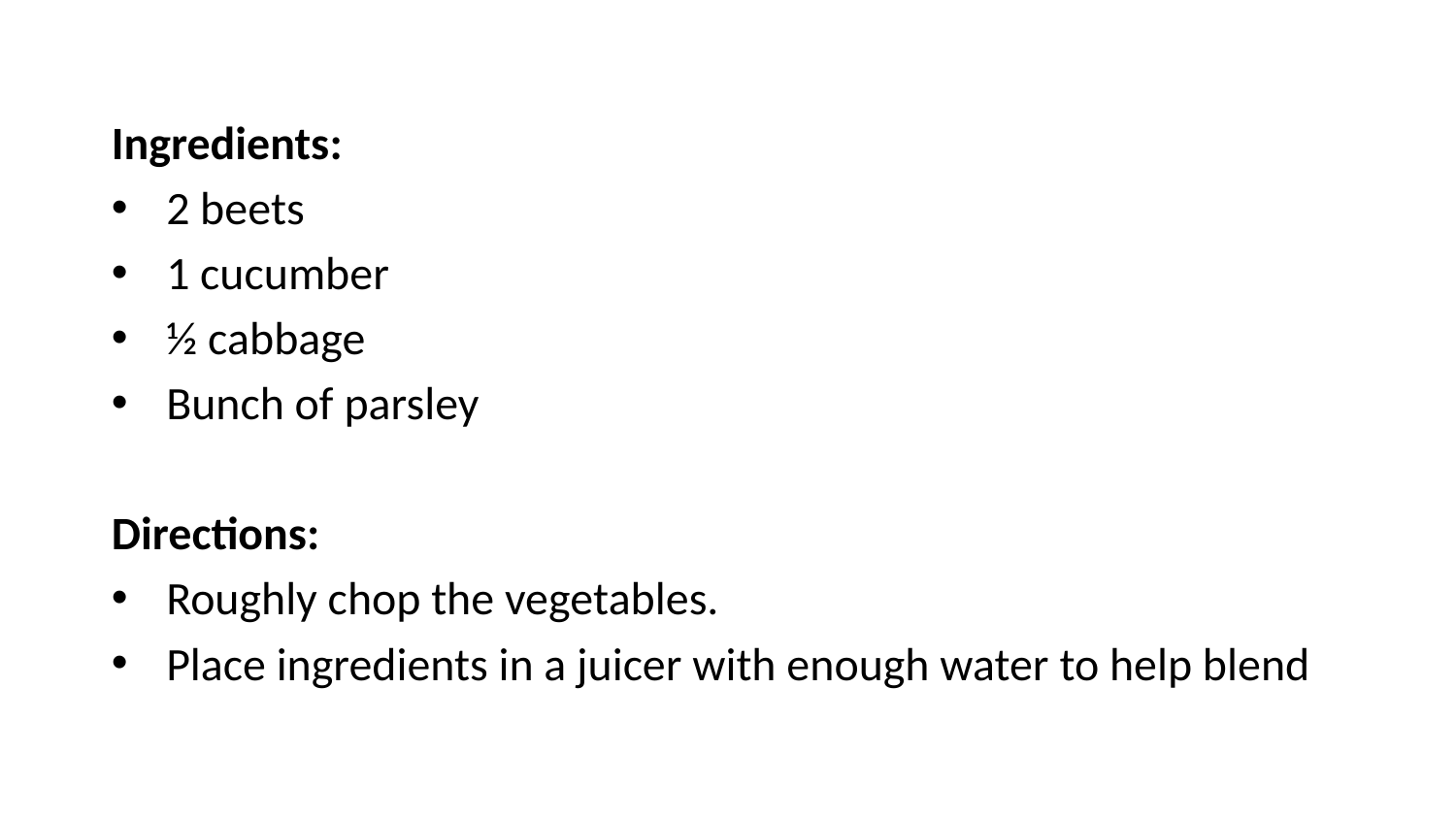

Ingredients:
2 beets
1 cucumber
½ cabbage
Bunch of parsley

Directions:
Roughly chop the vegetables.
Place ingredients in a juicer with enough water to help blend